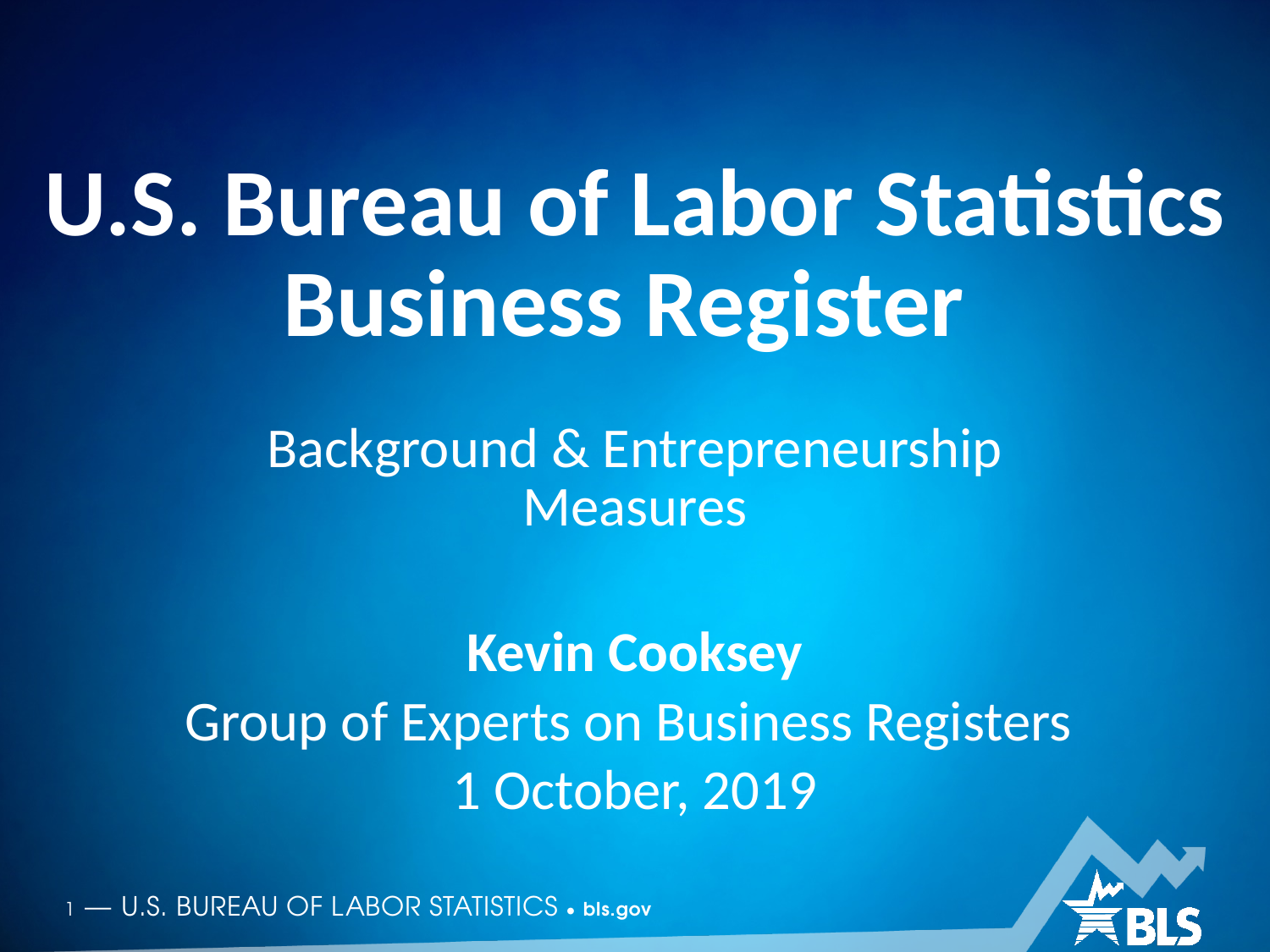

# U.S. Bureau of Labor Statistics Business Register
Background & Entrepreneurship Measures
Kevin Cooksey
Group of Experts on Business Registers
1 October, 2019